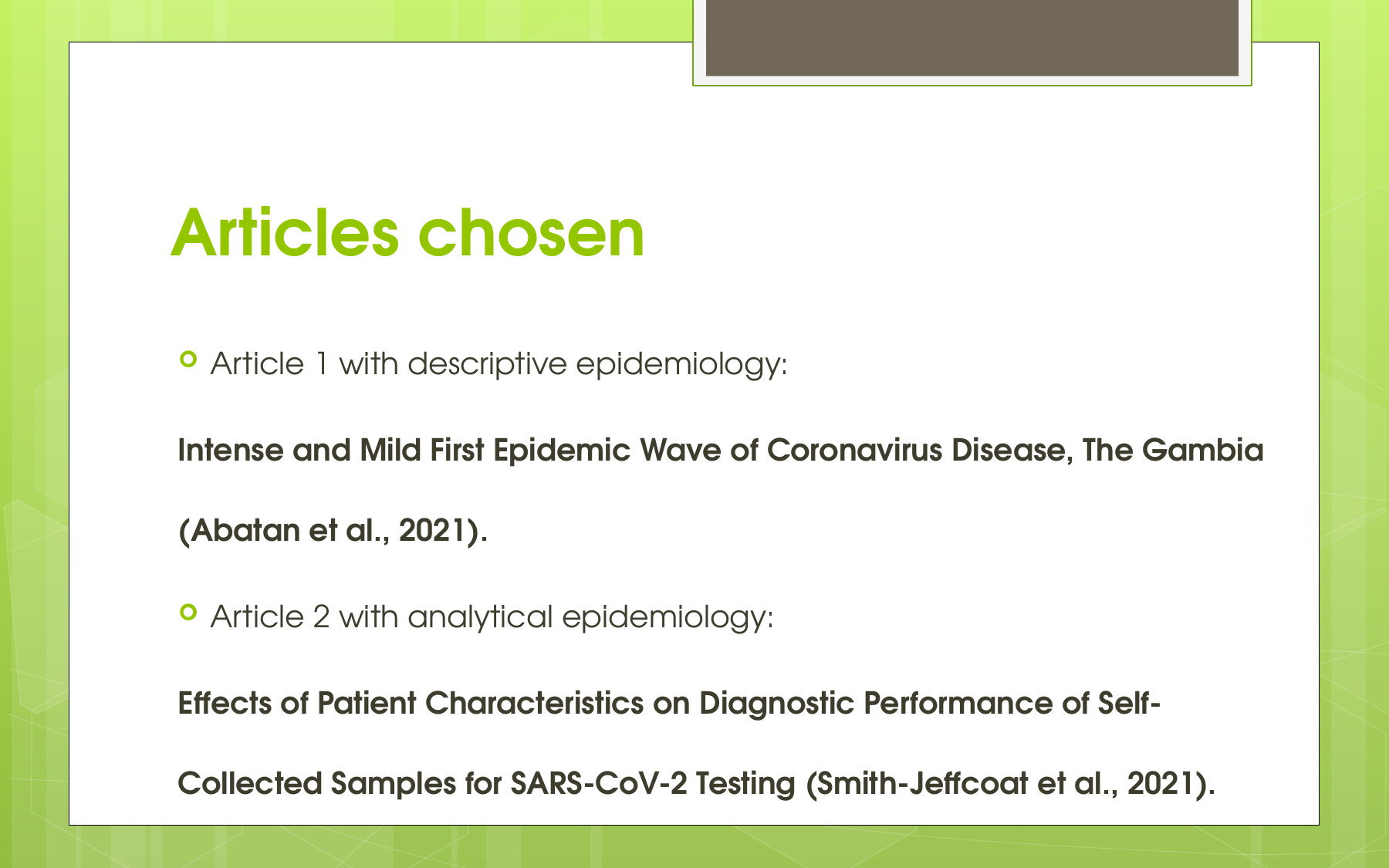

# Articles chosen
Article 1 with descriptive epidemiology:
Intense and Mild First Epidemic Wave of Coronavirus Disease, The Gambia (Abatan et al., 2021).
Article 2 with analytical epidemiology:
Effects of Patient Characteristics on Diagnostic Performance of Self-Collected Samples for SARS-CoV-2 Testing (Smith-Jeffcoat et al., 2021).